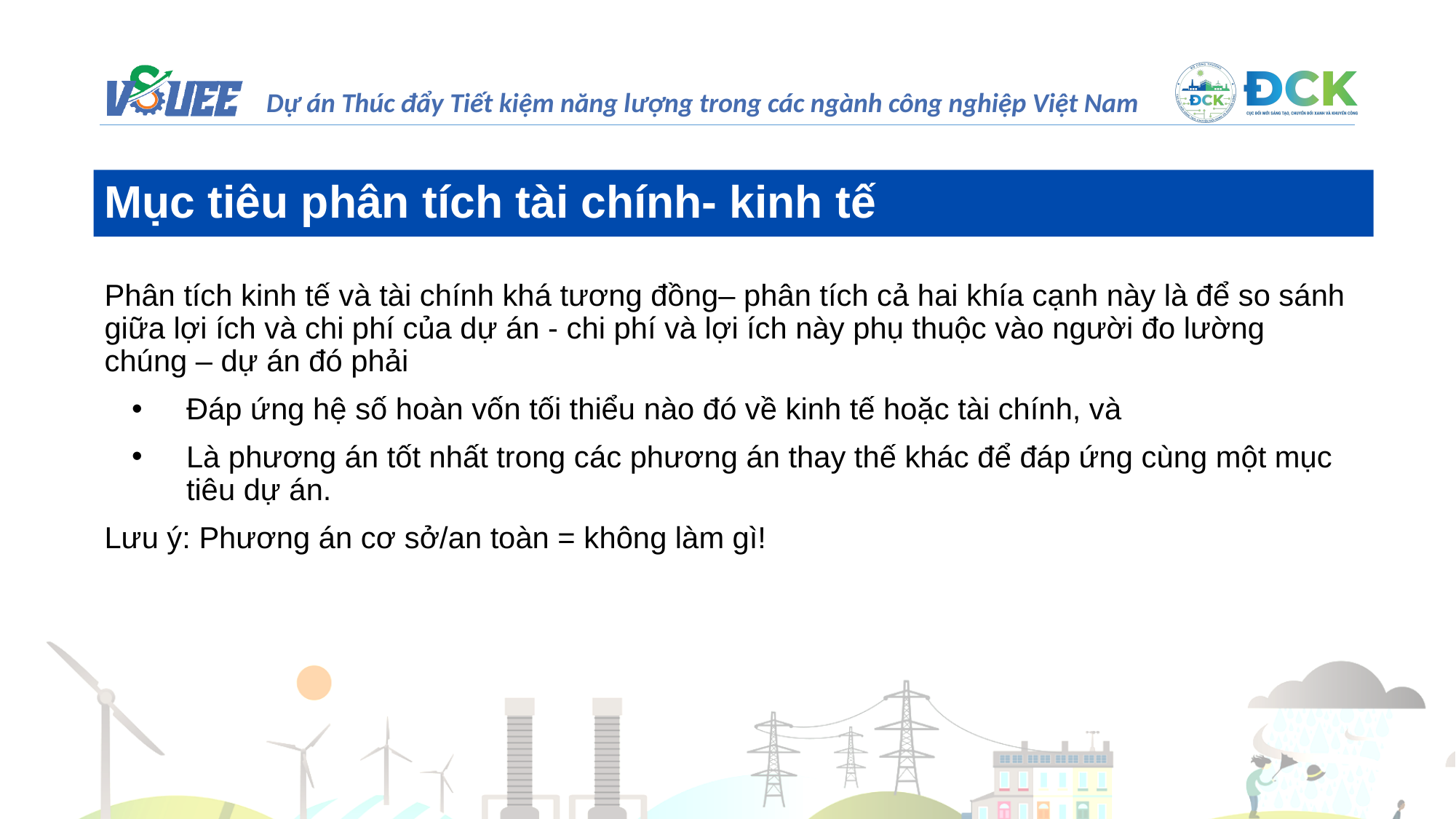

Mục tiêu phân tích tài chính- kinh tế
Phân tích kinh tế và tài chính khá tương đồng– phân tích cả hai khía cạnh này là để so sánh giữa lợi ích và chi phí của dự án - chi phí và lợi ích này phụ thuộc vào người đo lường chúng – dự án đó phải
Đáp ứng hệ số hoàn vốn tối thiểu nào đó về kinh tế hoặc tài chính, và
Là phương án tốt nhất trong các phương án thay thế khác để đáp ứng cùng một mục tiêu dự án.
Lưu ý: Phương án cơ sở/an toàn = không làm gì!